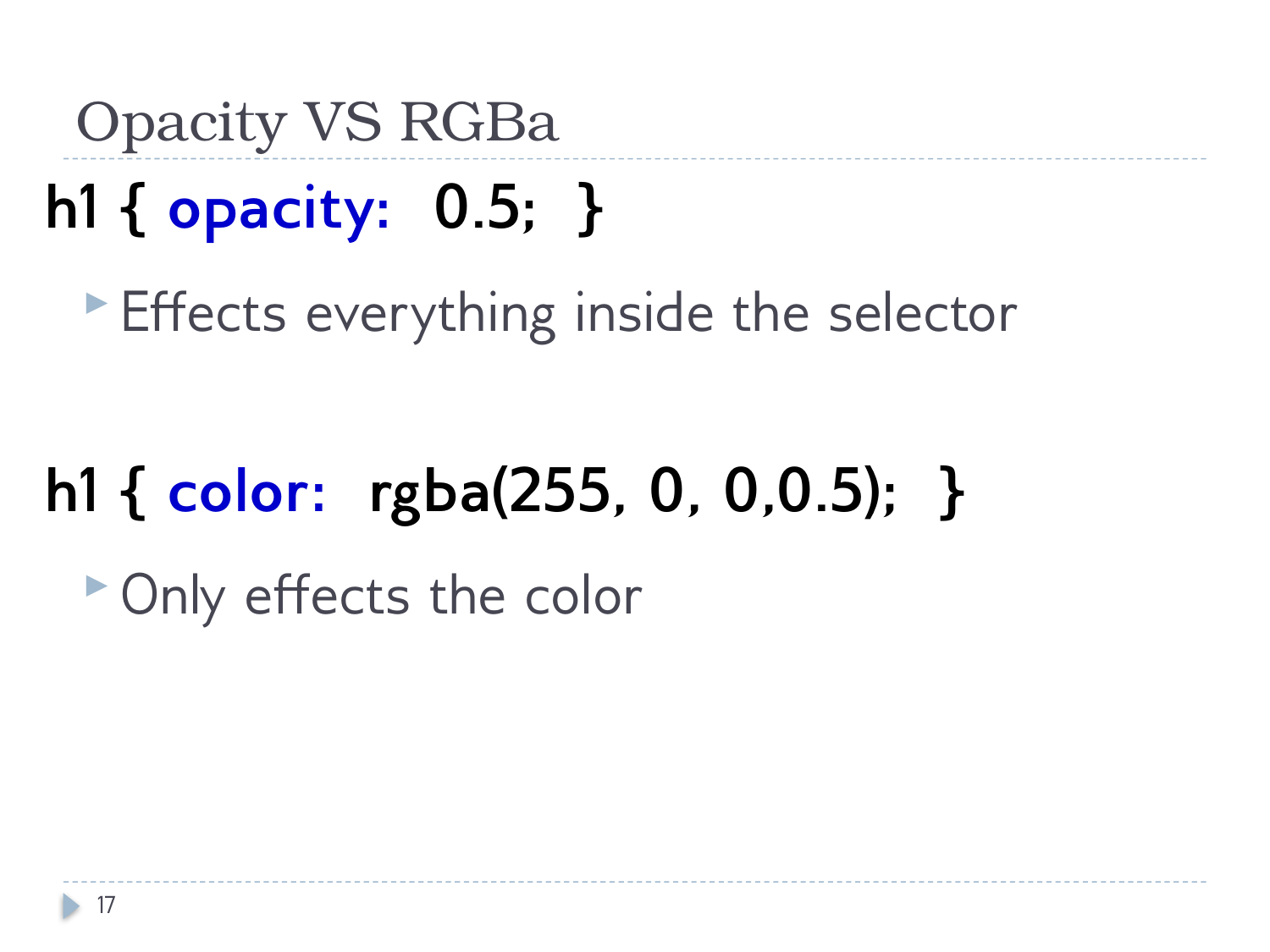

# Opacity VS RGBa
h1 { opacity:  0.5;  }
Effects everything inside the selector

h1 { color:  rgba(255, 0, 0,0.5);  }
Only effects the color

17